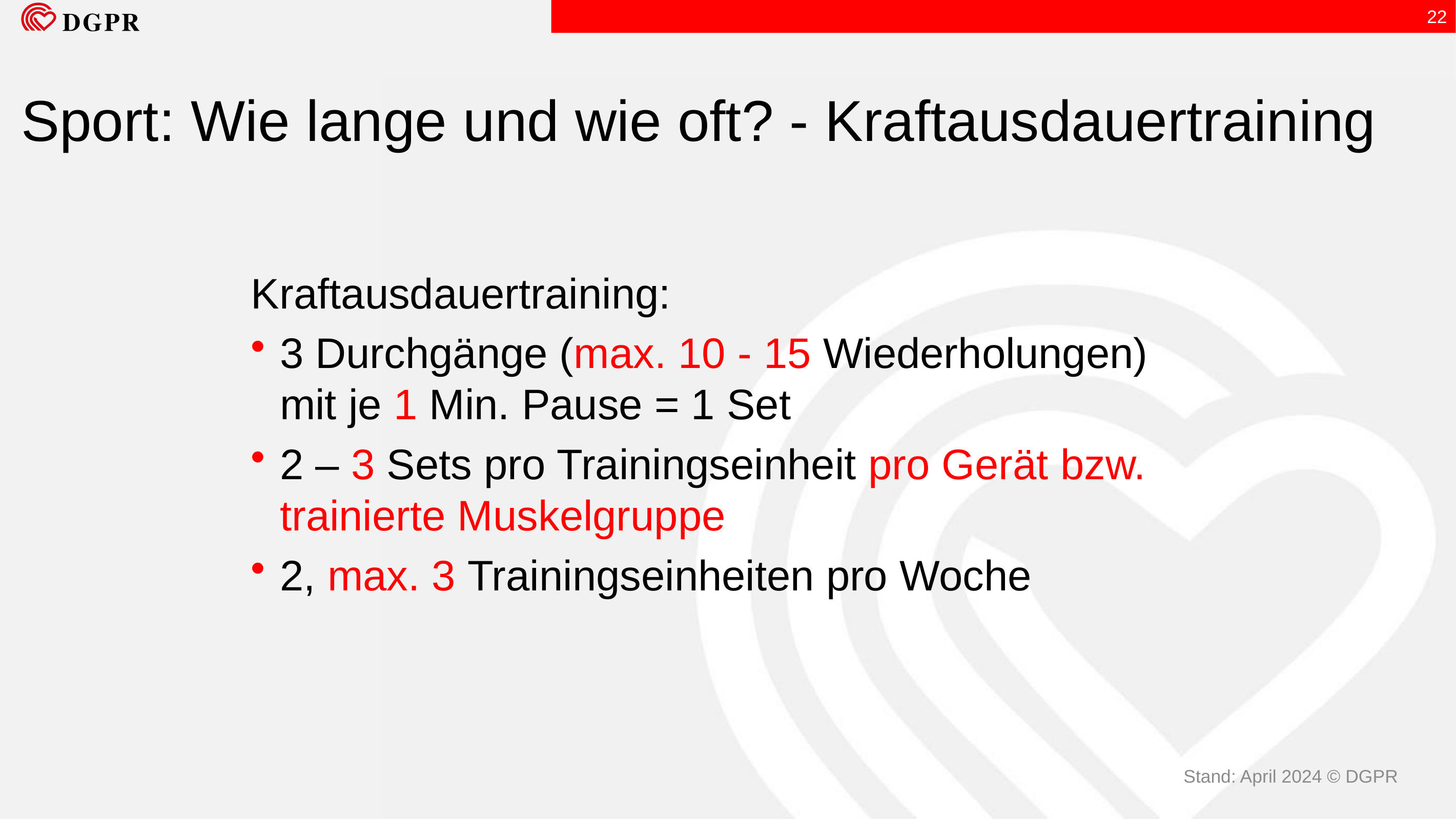

22
# Sport: Wie lange und wie oft? - Kraftausdauertraining
Kraftausdauertraining:
3 Durchgänge (max. 10 - 15 Wiederholungen)
mit je 1 Min. Pause = 1 Set
2 – 3 Sets pro Trainingseinheit pro Gerät bzw. trainierte Muskelgruppe
2, max. 3 Trainingseinheiten pro Woche
Stand: April 2024 © DGPR